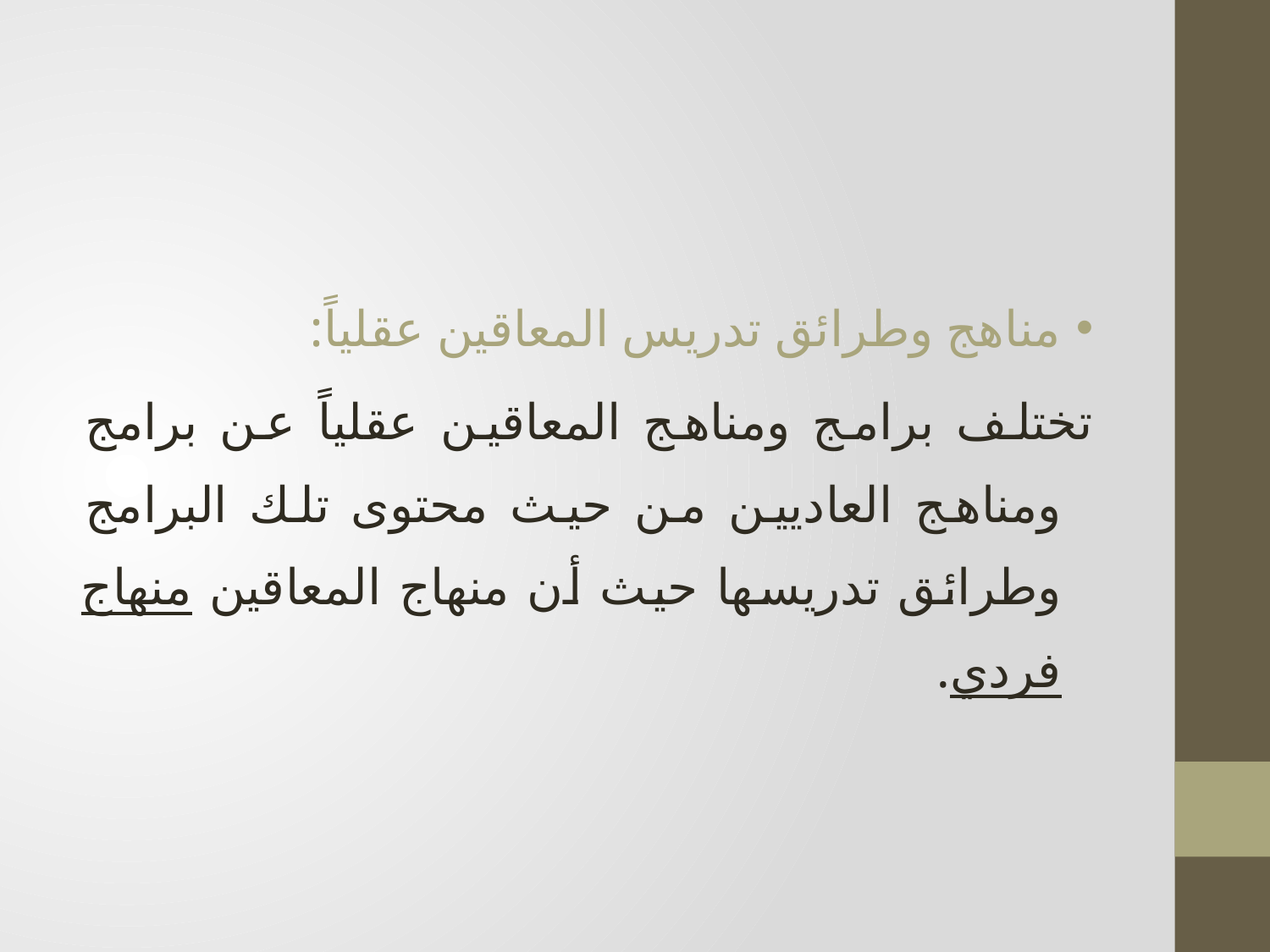

مناهج وطرائق تدريس المعاقين عقلياً:
تختلف برامج ومناهج المعاقين عقلياً عن برامج ومناهج العاديين من حيث محتوى تلك البرامج وطرائق تدريسها حيث أن منهاج المعاقين منهاج فردي.